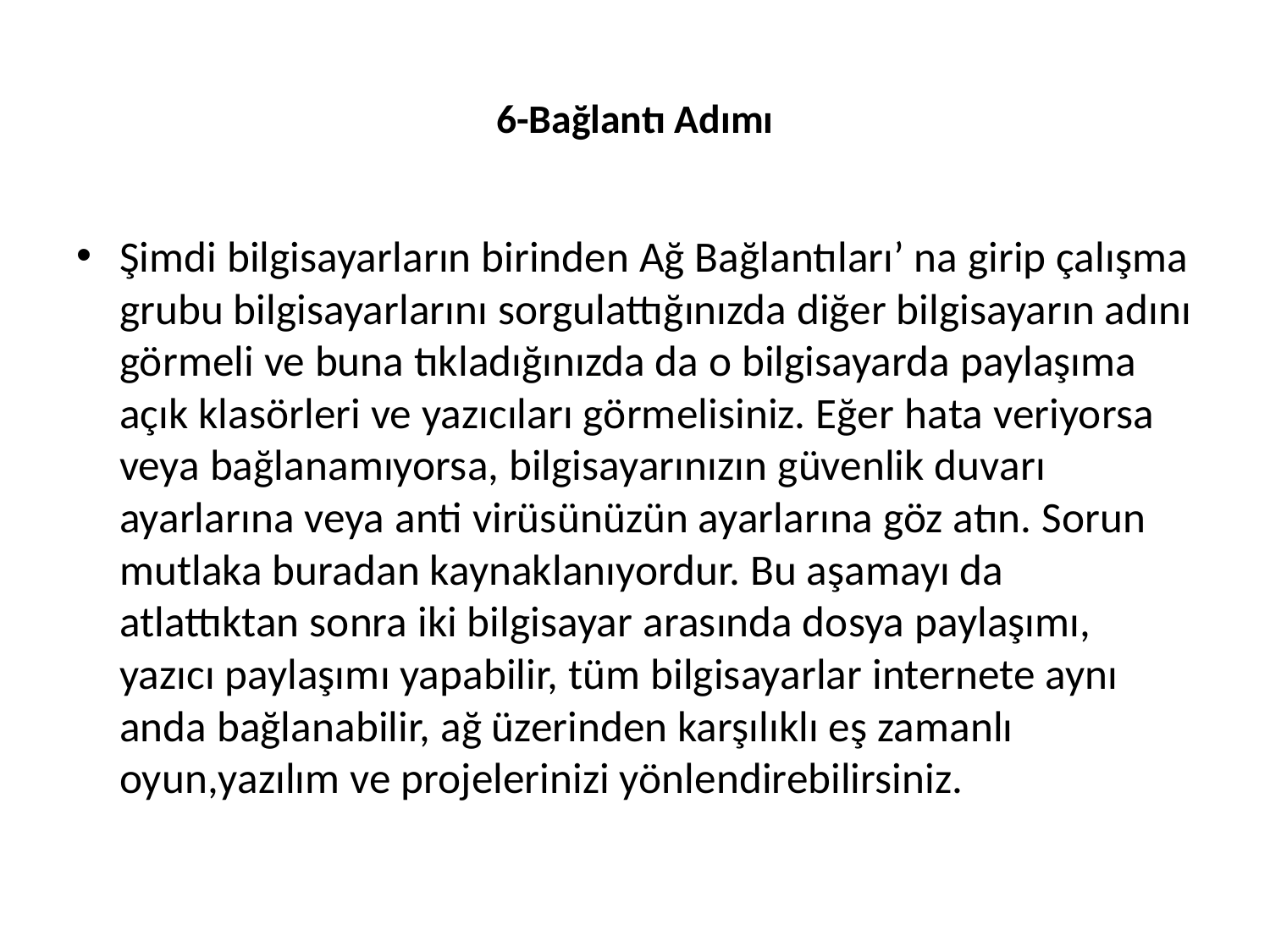

# 6-Bağlantı Adımı
Şimdi bilgisayarların birinden Ağ Bağlantıları’ na girip çalışma grubu bilgisayarlarını sorgulattığınızda diğer bilgisayarın adını görmeli ve buna tıkladığınızda da o bilgisayarda paylaşıma açık klasörleri ve yazıcıları görmelisiniz. Eğer hata veriyorsa veya bağlanamıyorsa, bilgisayarınızın güvenlik duvarı ayarlarına veya anti virüsünüzün ayarlarına göz atın. Sorun mutlaka buradan kaynaklanıyordur. Bu aşamayı da atlattıktan sonra iki bilgisayar arasında dosya paylaşımı, yazıcı paylaşımı yapabilir, tüm bilgisayarlar internete aynı anda bağlanabilir, ağ üzerinden karşılıklı eş zamanlı oyun,yazılım ve projelerinizi yönlendirebilirsiniz.